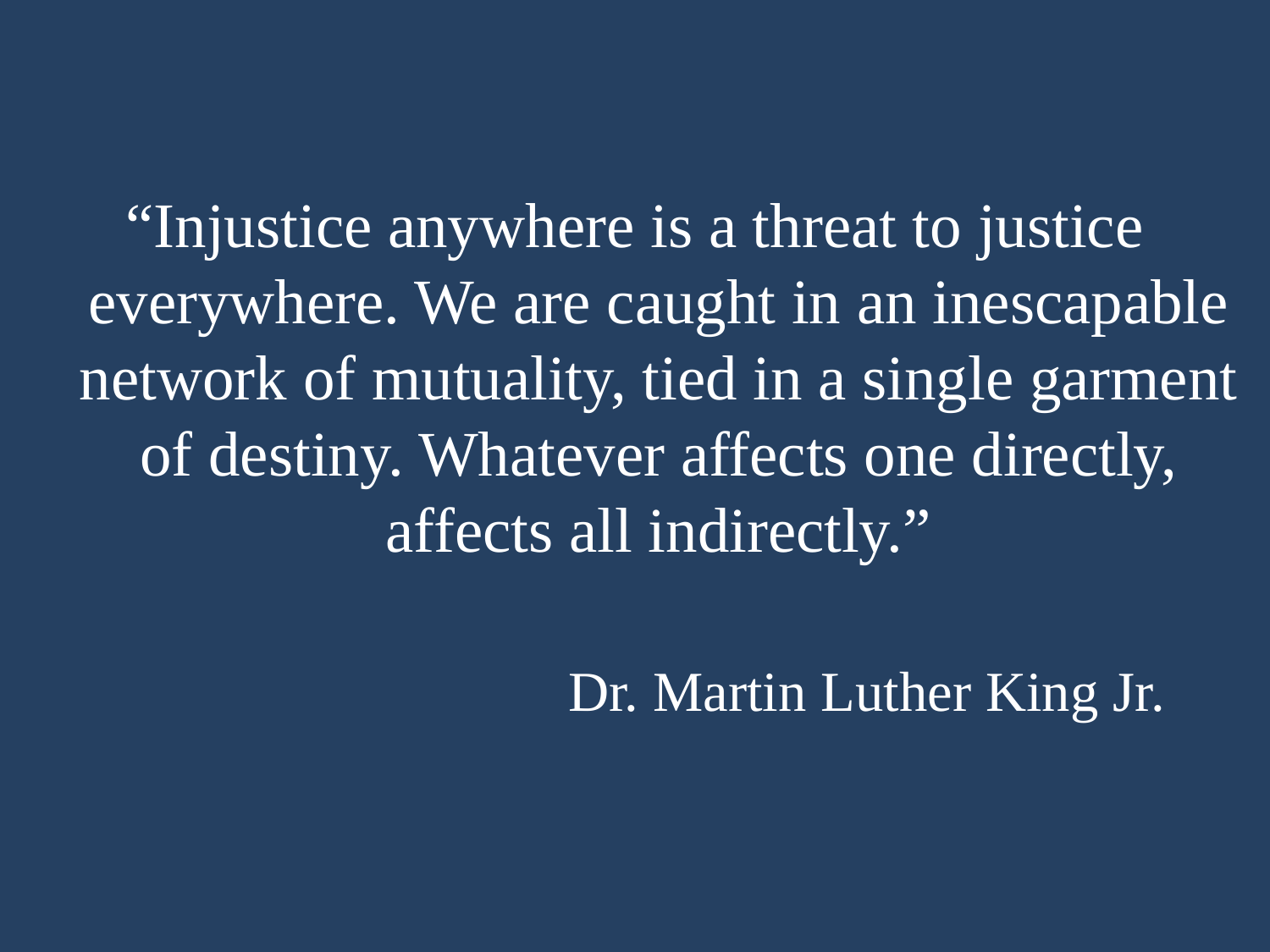

“Injustice anywhere is a threat to justice everywhere. We are caught in an inescapable network of mutuality, tied in a single garment of destiny. Whatever affects one directly, affects all indirectly.”

					Dr. Martin Luther King Jr.